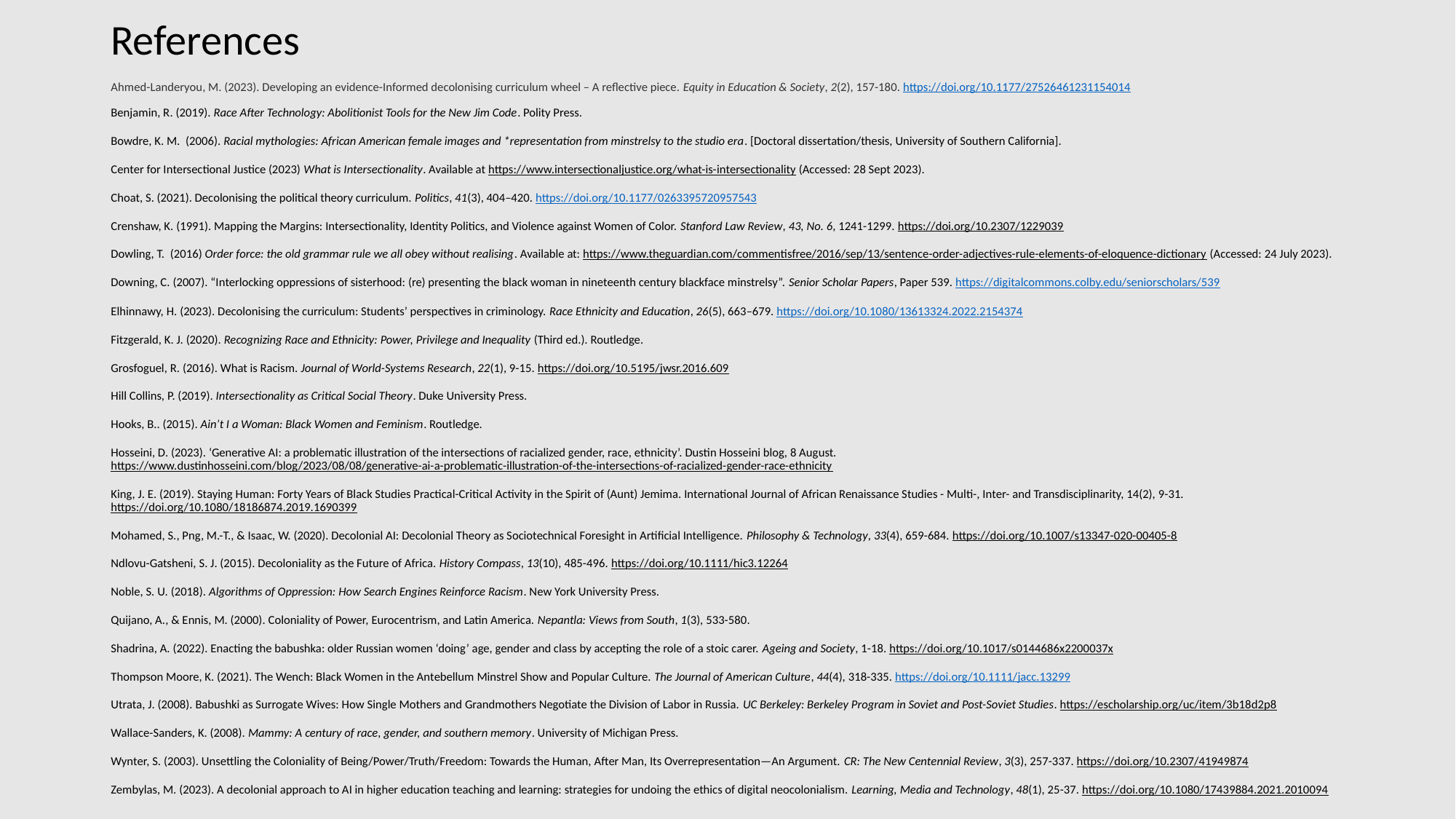

# References
Ahmed-Landeryou, M. (2023). Developing an evidence-Informed decolonising curriculum wheel – A reflective piece. Equity in Education & Society, 2(2), 157-180. https://doi.org/10.1177/27526461231154014

Benjamin, R. (2019). Race After Technology: Abolitionist Tools for the New Jim Code. Polity Press.
Bowdre, K. M.  (2006). Racial mythologies: African American female images and *representation from minstrelsy to the studio era. [Doctoral dissertation/thesis, University of Southern California].
Center for Intersectional Justice (2023) What is Intersectionality. Available at https://www.intersectionaljustice.org/what-is-intersectionality (Accessed: 28 Sept 2023).
Choat, S. (2021). Decolonising the political theory curriculum. Politics, 41(3), 404–420. https://doi.org/10.1177/0263395720957543
Crenshaw, K. (1991). Mapping the Margins: Intersectionality, Identity Politics, and Violence against Women of Color. Stanford Law Review, 43, No. 6, 1241-1299. https://doi.org/10.2307/1229039
Dowling, T.  (2016) Order force: the old grammar rule we all obey without realising. Available at: https://www.theguardian.com/commentisfree/2016/sep/13/sentence-order-adjectives-rule-elements-of-eloquence-dictionary (Accessed: 24 July 2023).
Downing, C. (2007). “Interlocking oppressions of sisterhood: (re) presenting the black woman in nineteenth century blackface minstrelsy”. Senior Scholar Papers, Paper 539. https://digitalcommons.colby.edu/seniorscholars/539

Elhinnawy, H. (2023). Decolonising the curriculum: Students’ perspectives in criminology. Race Ethnicity and Education, 26(5), 663–679. https://doi.org/10.1080/13613324.2022.2154374
Fitzgerald, K. J. (2020). Recognizing Race and Ethnicity: Power, Privilege and Inequality (Third ed.). Routledge.
Grosfoguel, R. (2016). What is Racism. Journal of World-Systems Research, 22(1), 9-15. https://doi.org/10.5195/jwsr.2016.609
Hill Collins, P. (2019). Intersectionality as Critical Social Theory. Duke University Press.
Hooks, B.. (2015). Ain’t I a Woman: Black Women and Feminism. Routledge.
Hosseini, D. (2023). ‘Generative AI: a problematic illustration of the intersections of racialized gender, race, ethnicity’. Dustin Hosseini blog, 8 August. https://www.dustinhosseini.com/blog/2023/08/08/generative-ai-a-problematic-illustration-of-the-intersections-of-racialized-gender-race-ethnicity
King, J. E. (2019). Staying Human: Forty Years of Black Studies Practical-Critical Activity in the Spirit of (Aunt) Jemima. International Journal of African Renaissance Studies - Multi-, Inter- and Transdisciplinarity, 14(2), 9-31. https://doi.org/10.1080/18186874.2019.1690399
Mohamed, S., Png, M.-T., & Isaac, W. (2020). Decolonial AI: Decolonial Theory as Sociotechnical Foresight in Artificial Intelligence. Philosophy & Technology, 33(4), 659-684. https://doi.org/10.1007/s13347-020-00405-8
Ndlovu-Gatsheni, S. J. (2015). Decoloniality as the Future of Africa. History Compass, 13(10), 485-496. https://doi.org/10.1111/hic3.12264
Noble, S. U. (2018). Algorithms of Oppression: How Search Engines Reinforce Racism. New York University Press.
Quijano, A., & Ennis, M. (2000). Coloniality of Power, Eurocentrism, and Latin America. Nepantla: Views from South, 1(3), 533-580.
Shadrina, A. (2022). Enacting the babushka: older Russian women ‘doing’ age, gender and class by accepting the role of a stoic carer. Ageing and Society, 1-18. https://doi.org/10.1017/s0144686x2200037x
Thompson Moore, K. (2021). The Wench: Black Women in the Antebellum Minstrel Show and Popular Culture. The Journal of American Culture, 44(4), 318-335. https://doi.org/10.1111/jacc.13299
Utrata, J. (2008). Babushki as Surrogate Wives: How Single Mothers and Grandmothers Negotiate the Division of Labor in Russia. UC Berkeley: Berkeley Program in Soviet and Post-Soviet Studies. https://escholarship.org/uc/item/3b18d2p8
Wallace-Sanders, K. (2008). Mammy: A century of race, gender, and southern memory. University of Michigan Press.
Wynter, S. (2003). Unsettling the Coloniality of Being/Power/Truth/Freedom: Towards the Human, After Man, Its Overrepresentation—An Argument. CR: The New Centennial Review, 3(3), 257-337. https://doi.org/10.2307/41949874
Zembylas, M. (2023). A decolonial approach to AI in higher education teaching and learning: strategies for undoing the ethics of digital neocolonialism. Learning, Media and Technology, 48(1), 25-37. https://doi.org/10.1080/17439884.2021.2010094